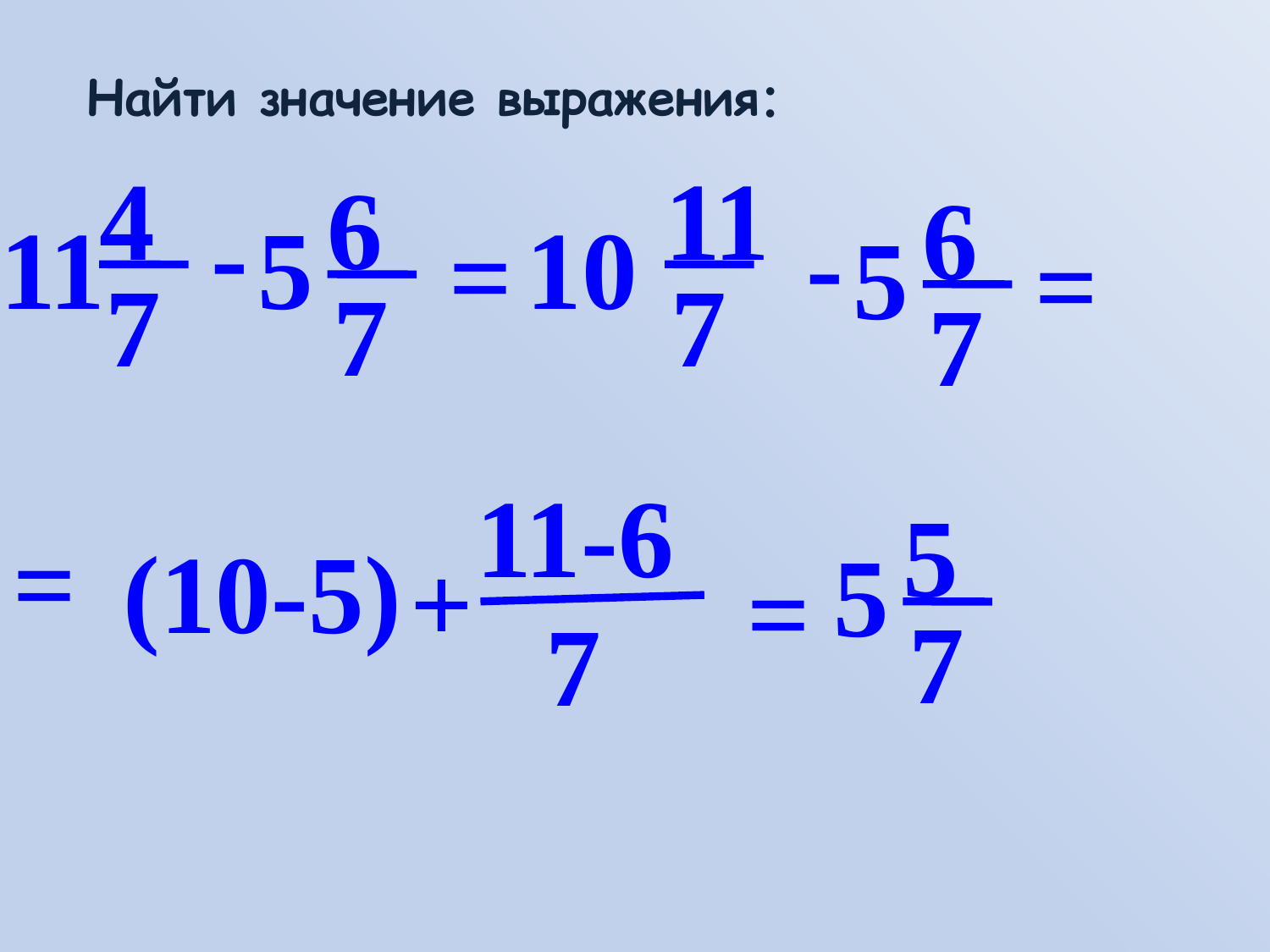

Найти значение выражения:
4
7

11
7

6
7

6
7

-
-
11
5
=
10
5
=
11-6

7
=
(10-5)
+
5
7

5
=